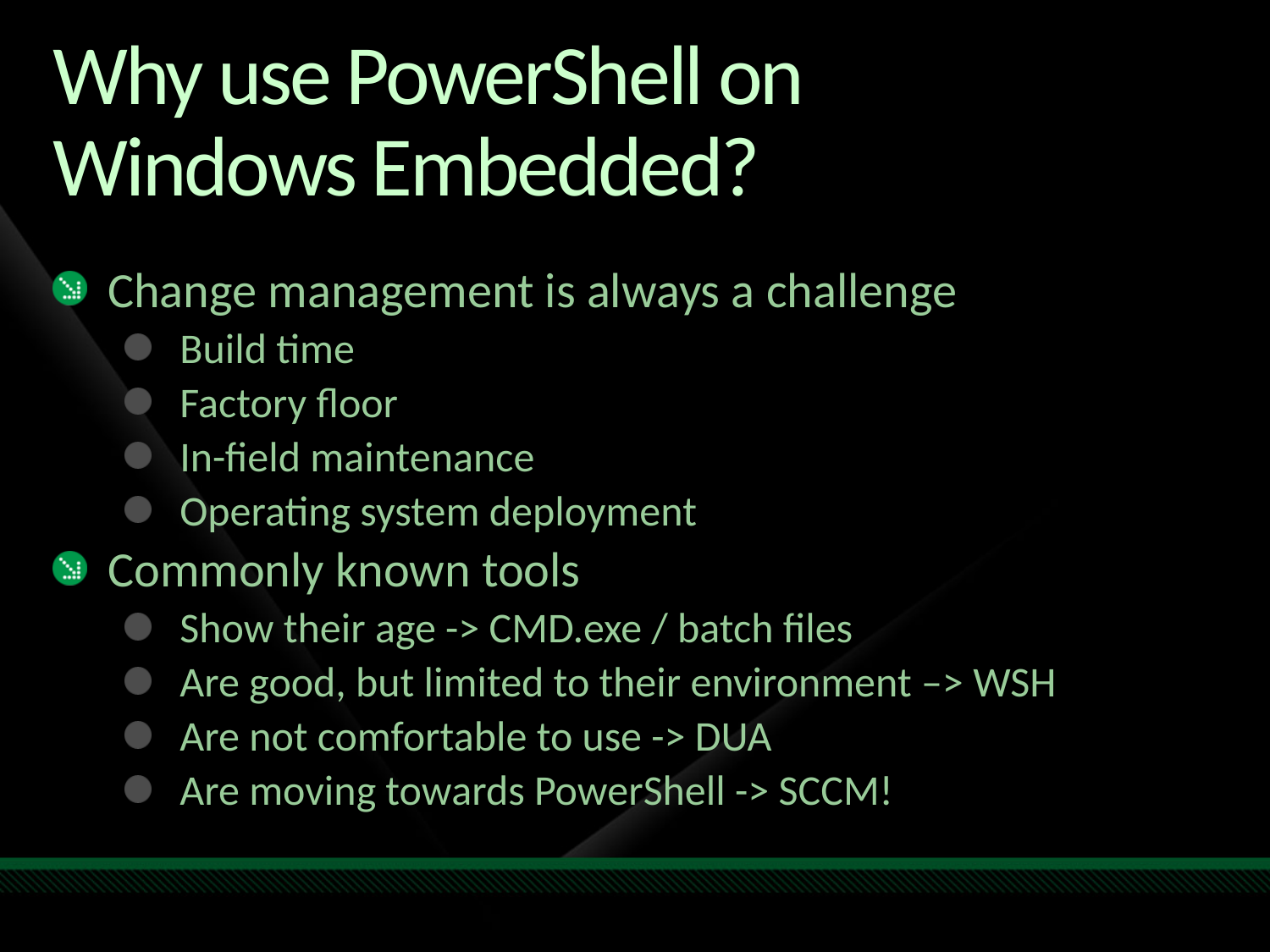

# Why use PowerShell on Windows Embedded?

Change management is always a challenge
Build time
Factory floor
In-field maintenance
Operating system deployment
Commonly known tools
Show their age -> CMD.exe / batch files
Are good, but limited to their environment –> WSH
Are not comfortable to use -> DUA
Are moving towards PowerShell -> SCCM!